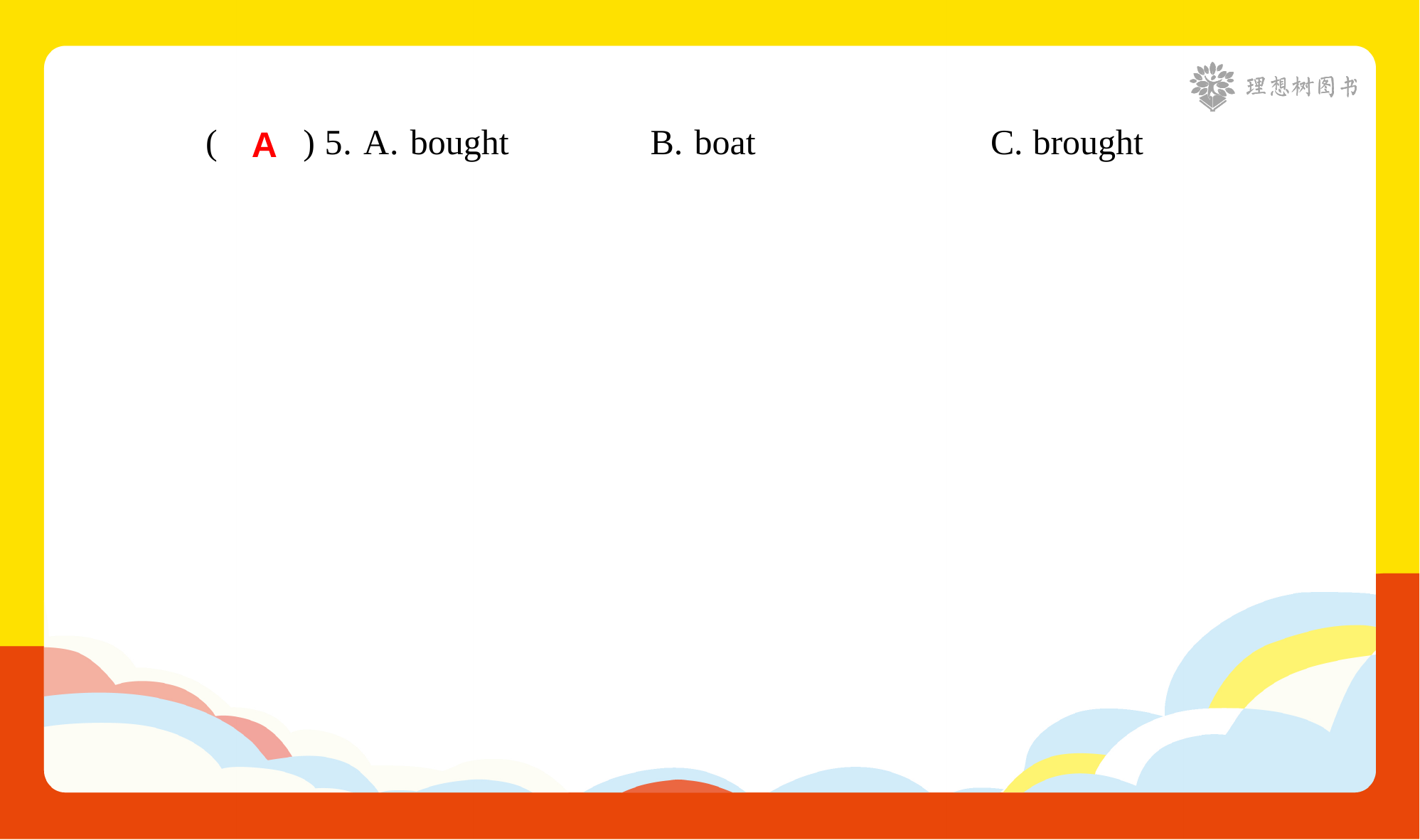

A

(         ) 5. A. bought               B. boat                         C. brought